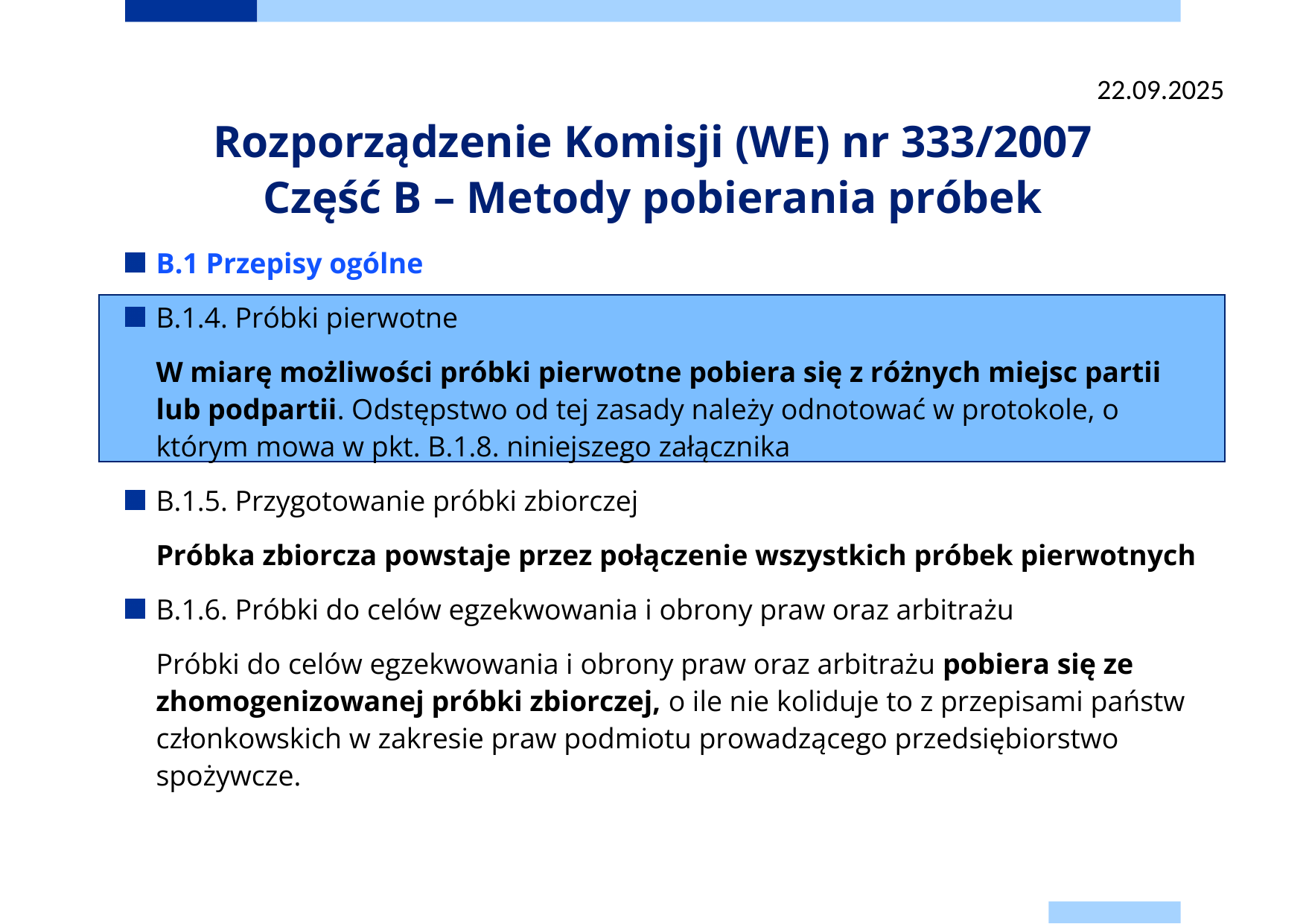

22.09.2025
# Rozporządzenie Komisji (WE) nr 333/2007 Część B – Metody pobierania próbek
B.1 Przepisy ogólne
B.1.4. Próbki pierwotne
	W miarę możliwości próbki pierwotne pobiera się z różnych miejsc partii lub podpartii. Odstępstwo od tej zasady należy odnotować w protokole, o którym mowa w pkt. B.1.8. niniejszego załącznika
B.1.5. Przygotowanie próbki zbiorczej
	Próbka zbiorcza powstaje przez połączenie wszystkich próbek pierwotnych
B.1.6. Próbki do celów egzekwowania i obrony praw oraz arbitrażu
	Próbki do celów egzekwowania i obrony praw oraz arbitrażu pobiera się ze zhomogenizowanej próbki zbiorczej, o ile nie koliduje to z przepisami państw członkowskich w zakresie praw podmiotu prowadzącego przedsiębiorstwo spożywcze.